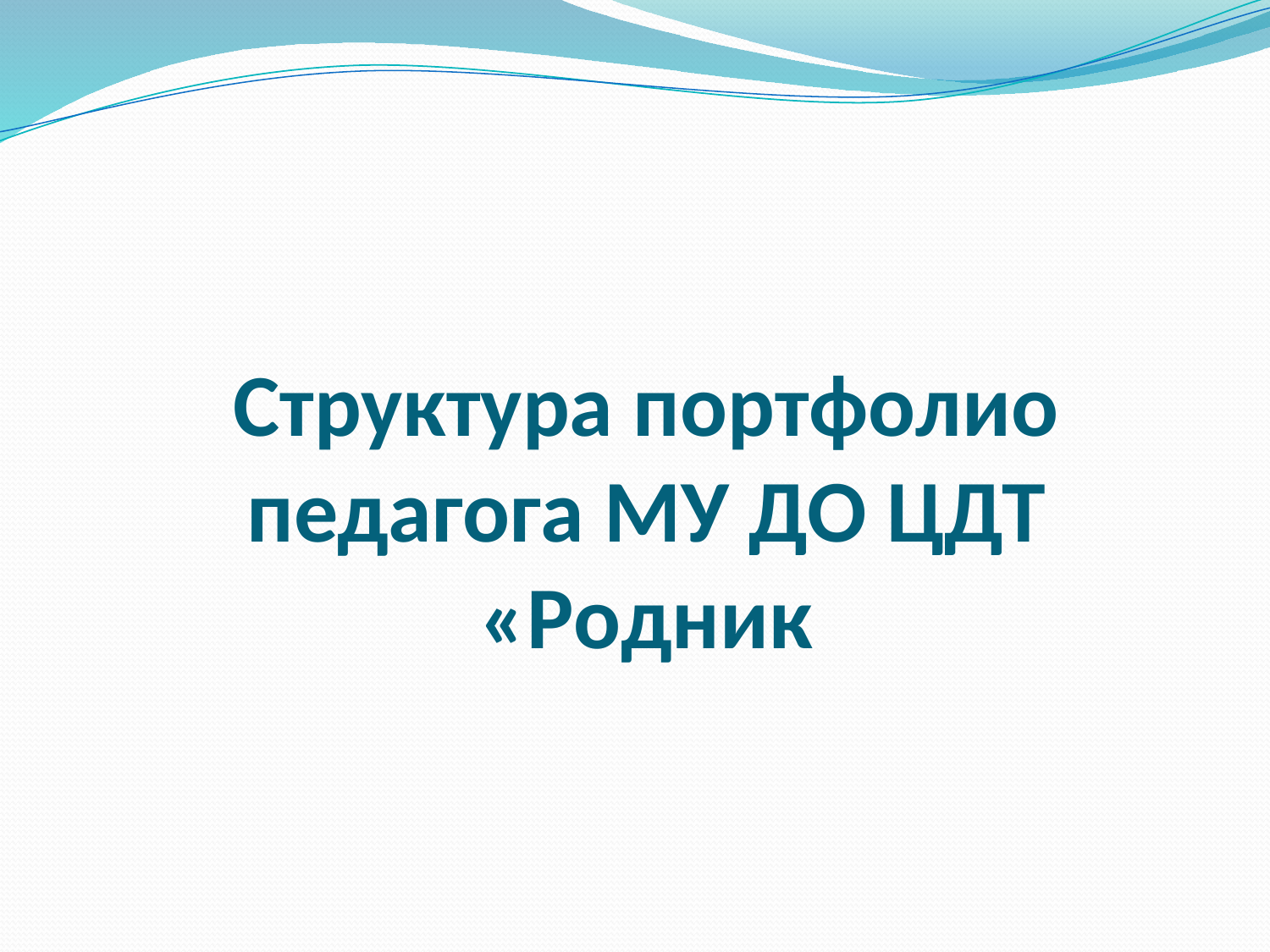

# Структура портфолио педагога МУ ДО ЦДТ «Родник